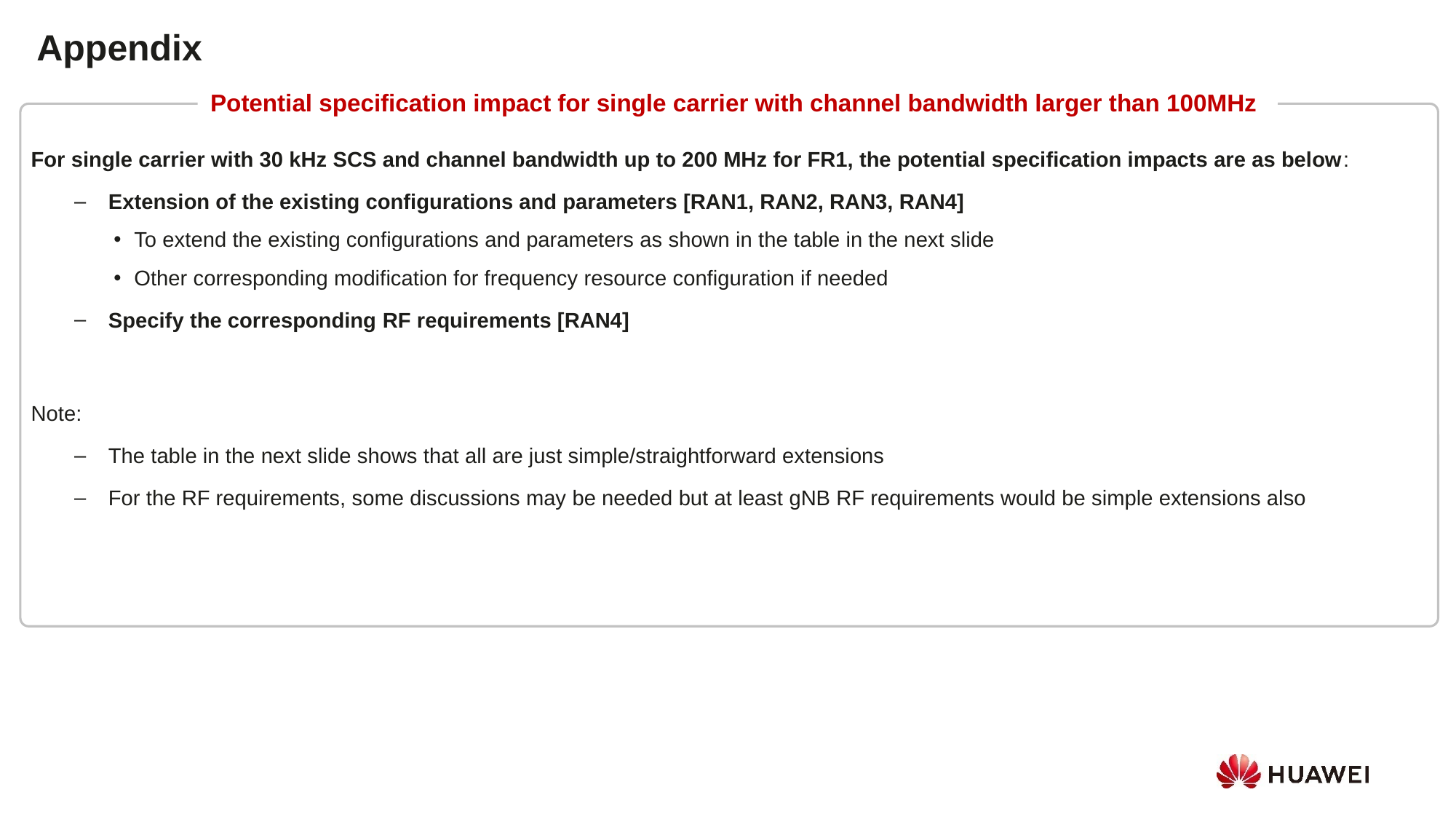

Appendix

Potential specification impact for single carrier with channel bandwidth larger than 100MHz

For single carrier with 30 kHz SCS and channel bandwidth up to 200 MHz for FR1, the potential specification impacts are as below:
Extension of the existing configurations and parameters [RAN1, RAN2, RAN3, RAN4]
To extend the existing configurations and parameters as shown in the table in the next slide
Other corresponding modification for frequency resource configuration if needed
Specify the corresponding RF requirements [RAN4]

Note:
The table in the next slide shows that all are just simple/straightforward extensions
For the RF requirements, some discussions may be needed but at least gNB RF requirements would be simple extensions also